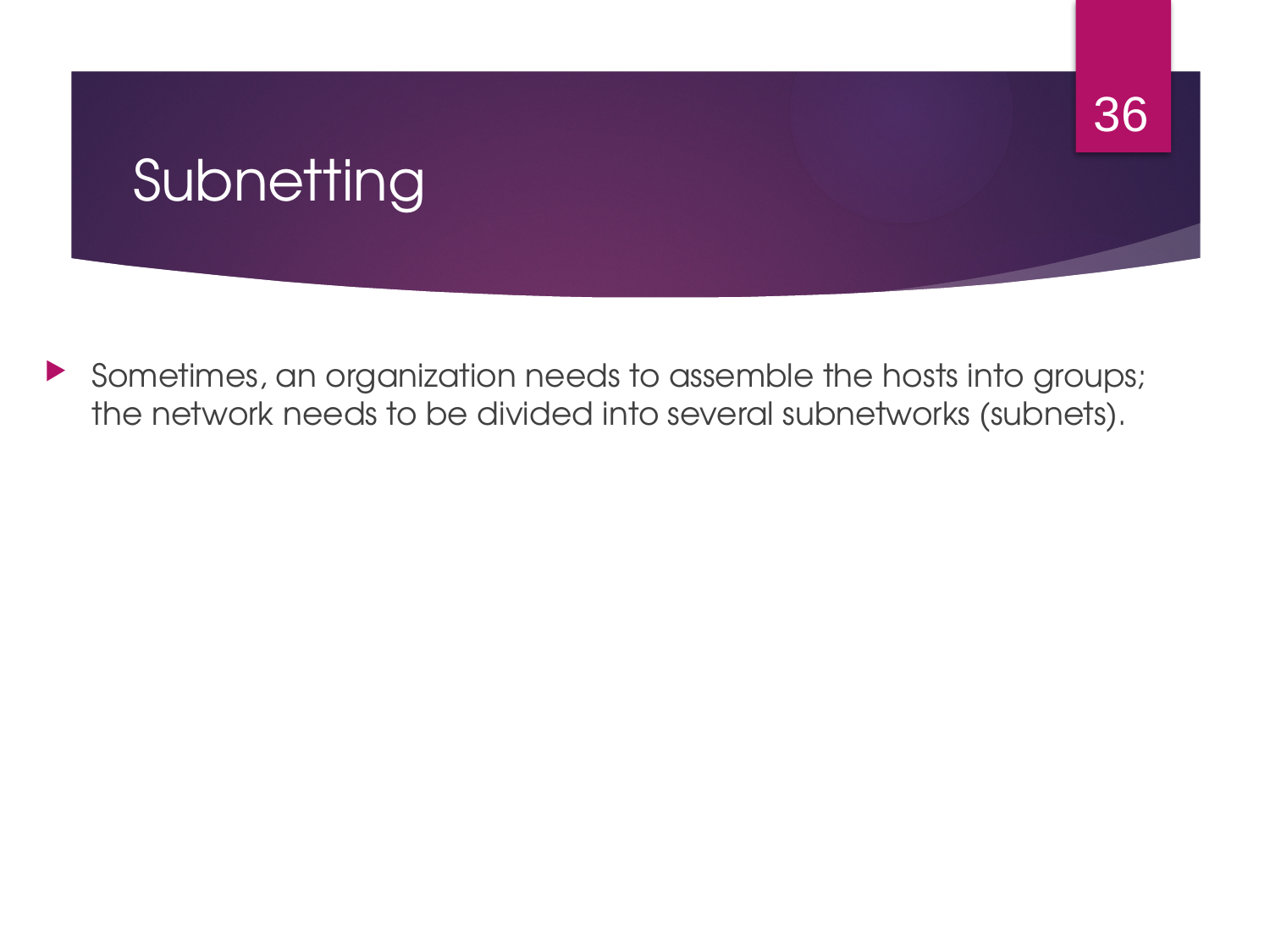

36
# Subnetting
Sometimes, an organization needs to assemble the hosts into groups; the network needs to be divided into several subnetworks (subnets).